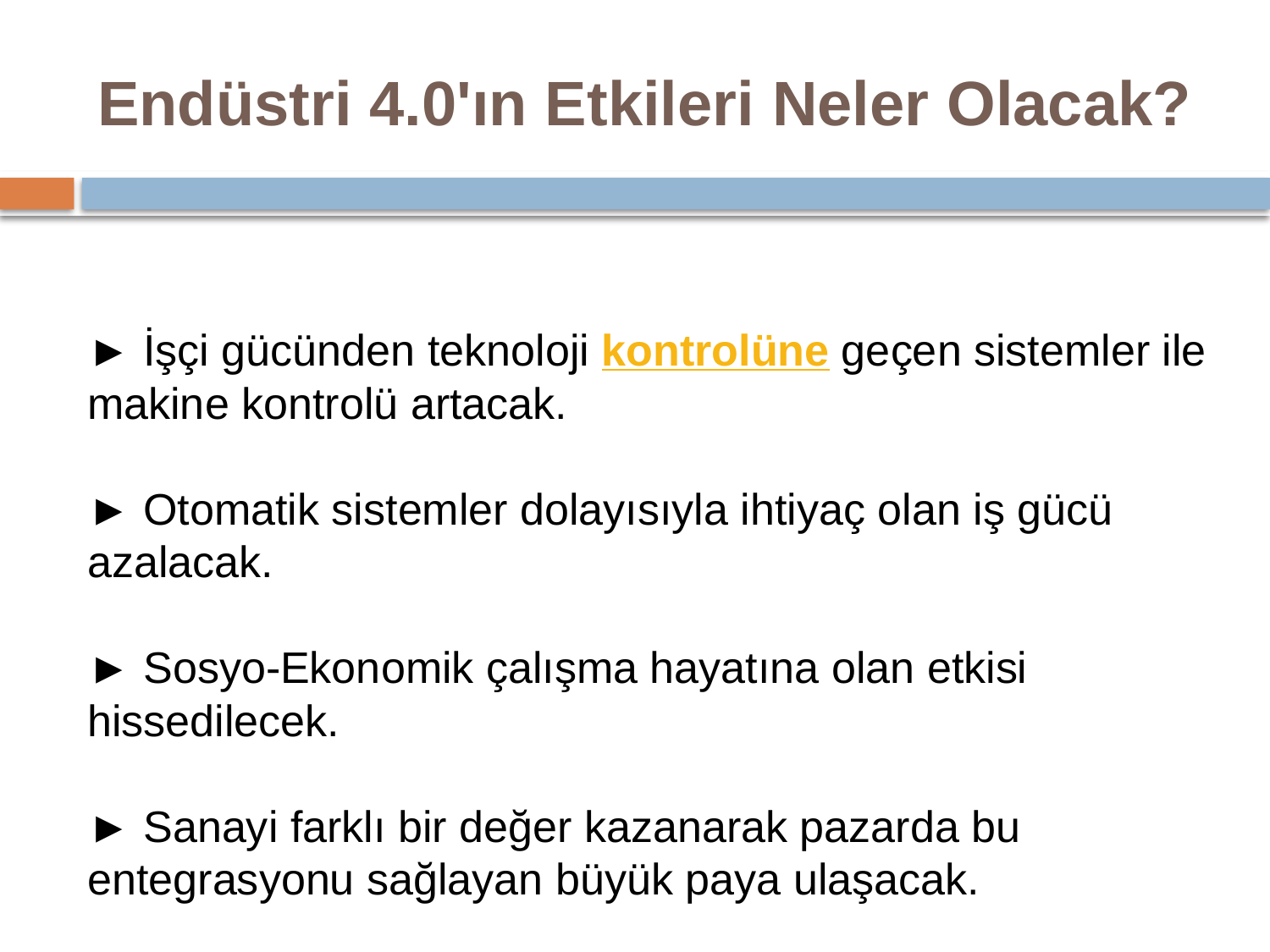

# Endüstri 4.0'ın Etkileri Neler Olacak?
► İşçi gücünden teknoloji kontrolüne geçen sistemler ile makine kontrolü artacak.

► Otomatik sistemler dolayısıyla ihtiyaç olan iş gücü azalacak.

► Sosyo-Ekonomik çalışma hayatına olan etkisi hissedilecek.

► Sanayi farklı bir değer kazanarak pazarda bu entegrasyonu sağlayan büyük paya ulaşacak.